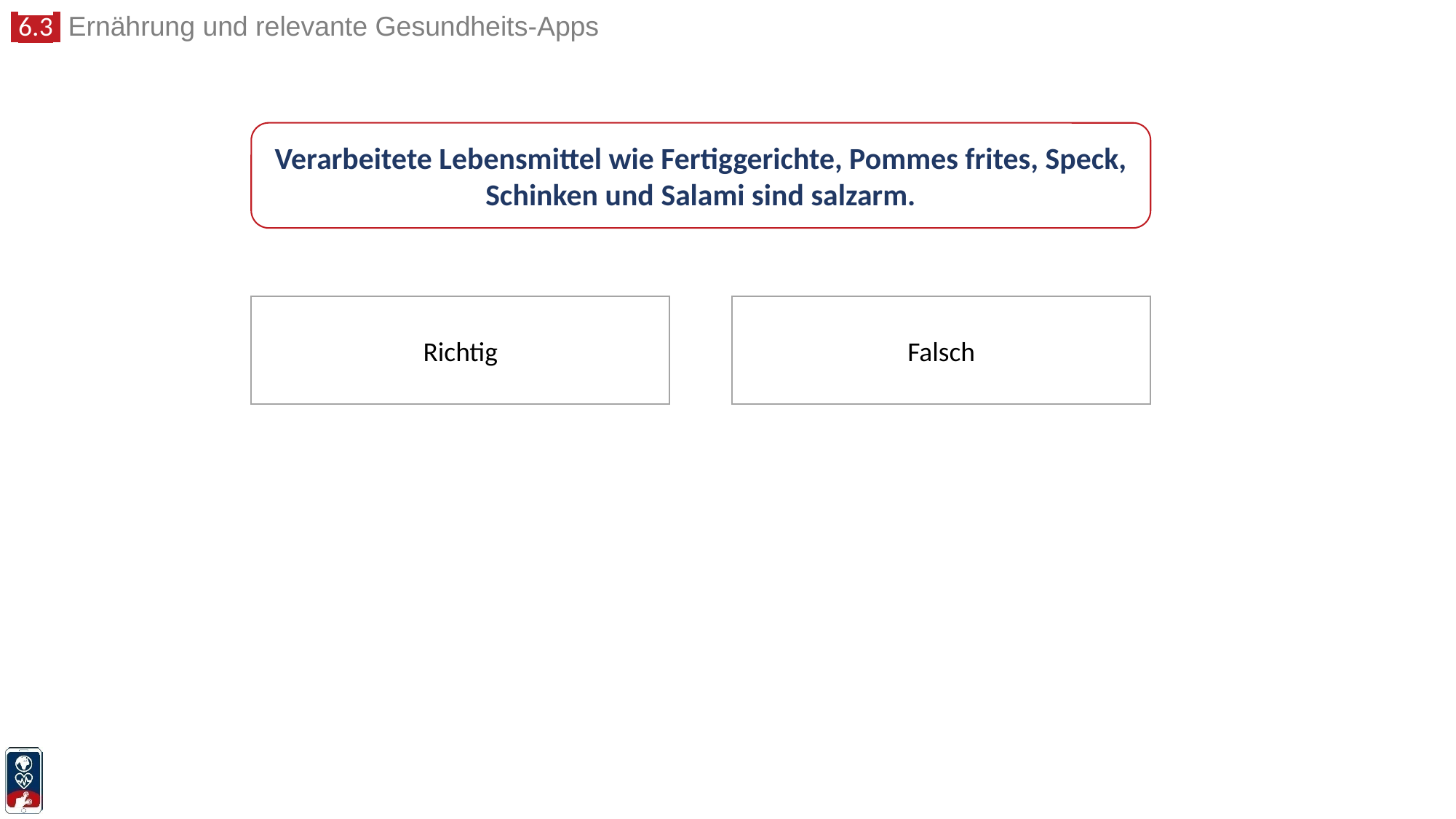

Verarbeitete Lebensmittel wie Fertiggerichte, Pommes frites, Speck, Schinken und Salami sind salzarm.
Falsch
Richtig